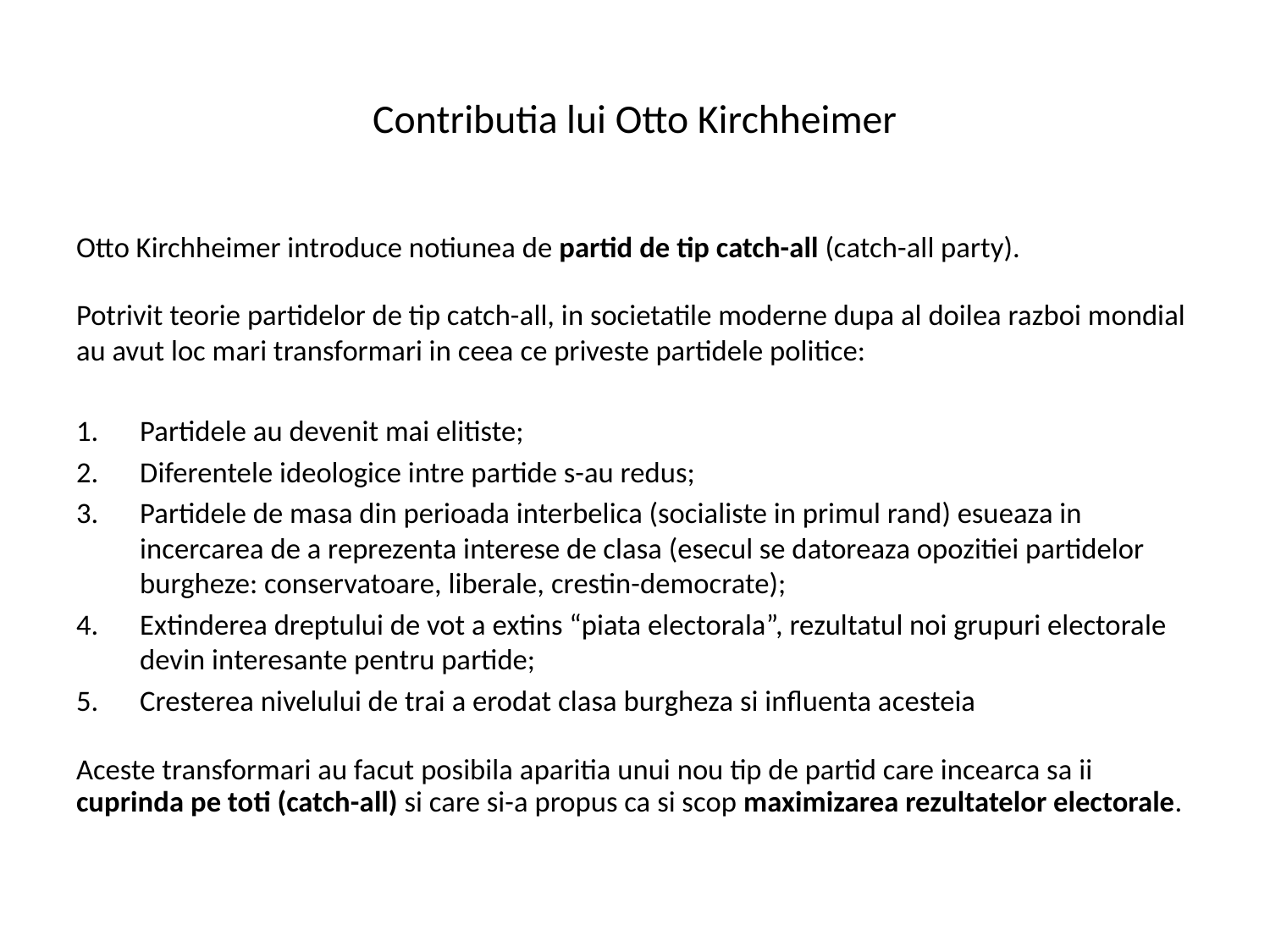

# Contributia lui Otto Kirchheimer
Otto Kirchheimer introduce notiunea de partid de tip catch-all (catch-all party).

Potrivit teorie partidelor de tip catch-all, in societatile moderne dupa al doilea razboi mondial au avut loc mari transformari in ceea ce priveste partidele politice:

Partidele au devenit mai elitiste;
Diferentele ideologice intre partide s-au redus;
Partidele de masa din perioada interbelica (socialiste in primul rand) esueaza in incercarea de a reprezenta interese de clasa (esecul se datoreaza opozitiei partidelor burgheze: conservatoare, liberale, crestin-democrate);
Extinderea dreptului de vot a extins “piata electorala”, rezultatul noi grupuri electorale devin interesante pentru partide;
Cresterea nivelului de trai a erodat clasa burgheza si influenta acesteia

Aceste transformari au facut posibila aparitia unui nou tip de partid care incearca sa ii cuprinda pe toti (catch-all) si care si-a propus ca si scop maximizarea rezultatelor electorale.